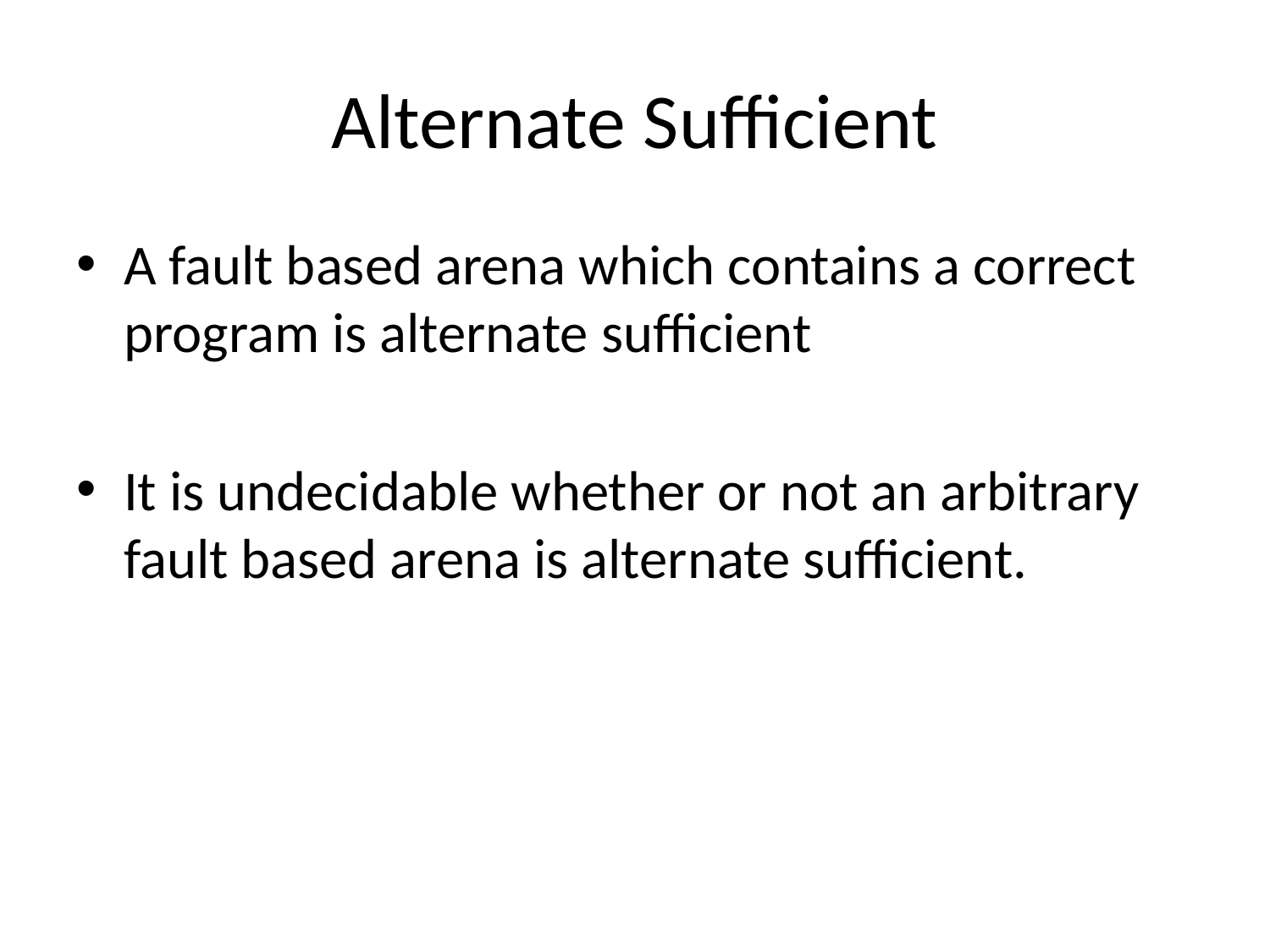

# Alternate Sufficient
A fault based arena which contains a correct program is alternate sufficient

It is undecidable whether or not an arbitrary fault based arena is alternate sufficient.